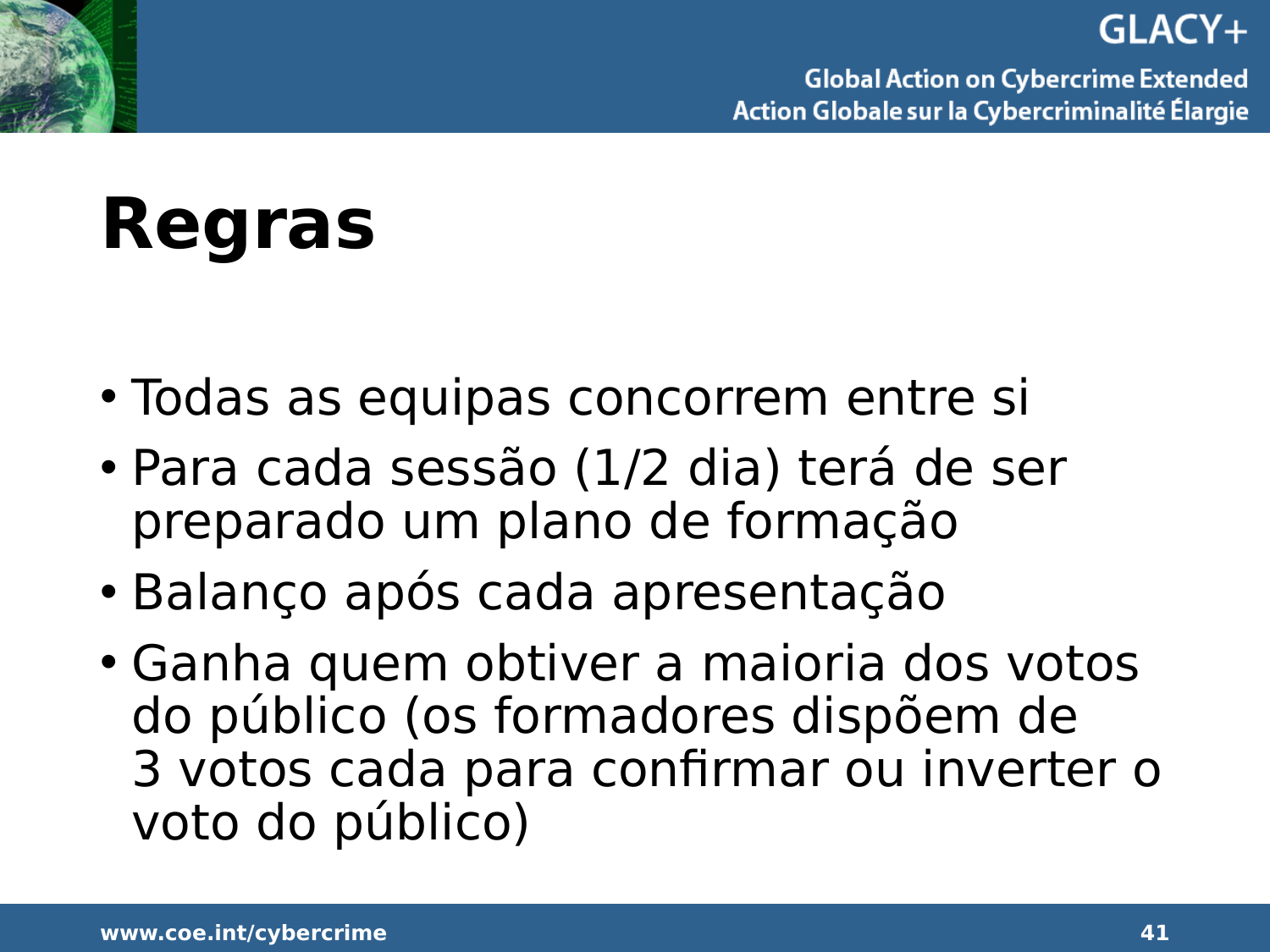

# Regras
Todas as equipas concorrem entre si
Para cada sessão (1/2 dia) terá de ser preparado um plano de formação
Balanço após cada apresentação
Ganha quem obtiver a maioria dos votos do público (os formadores dispõem de 3 votos cada para confirmar ou inverter o voto do público)

www.coe.int/cybercrime
41